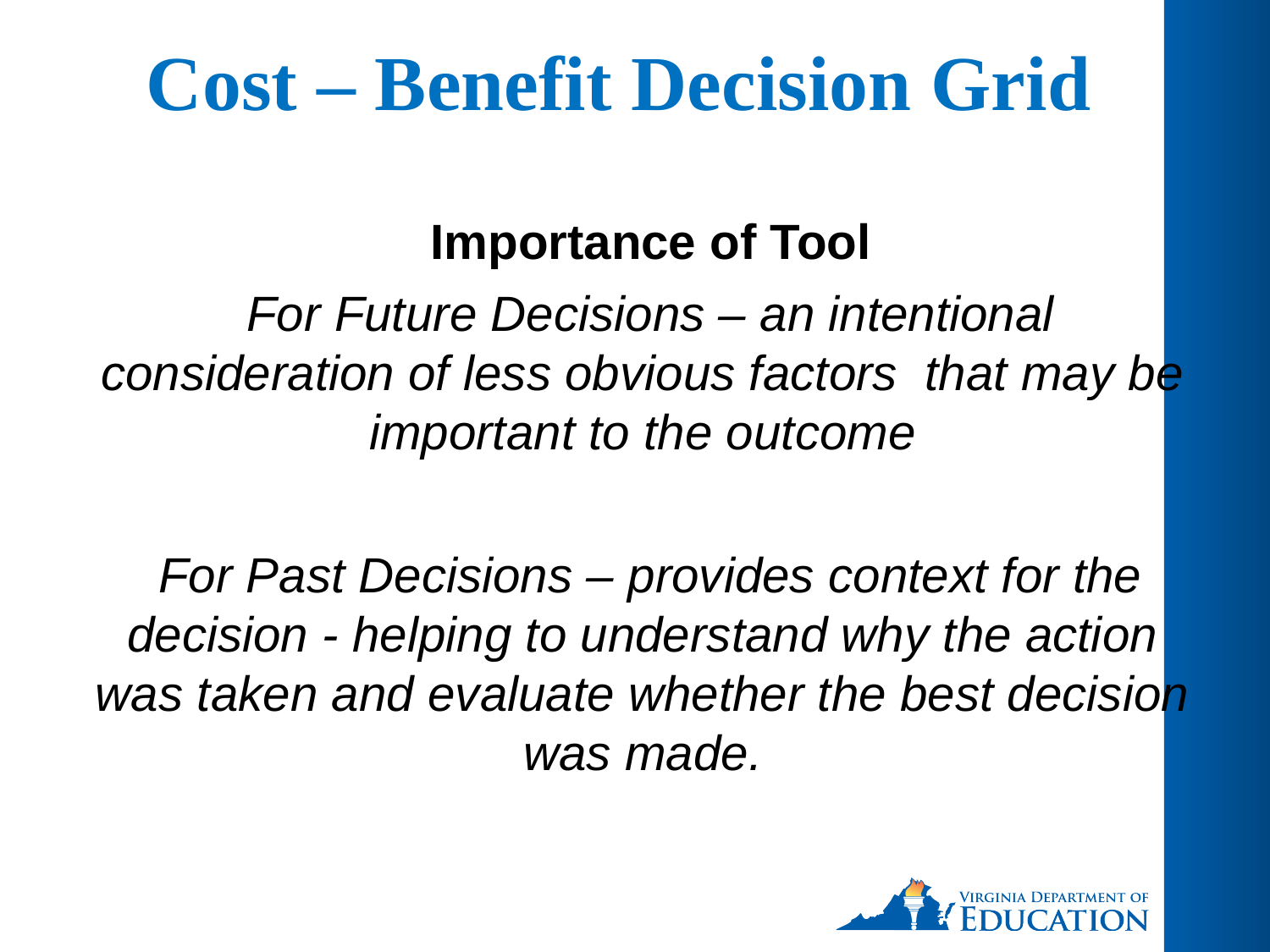

# Cost – Benefit Decision Grid

Importance of Tool
For Future Decisions – an intentional consideration of less obvious factors  that may be important to the outcome

For Past Decisions – provides context for the decision - helping to understand why the action was taken and evaluate whether the best decision was made.